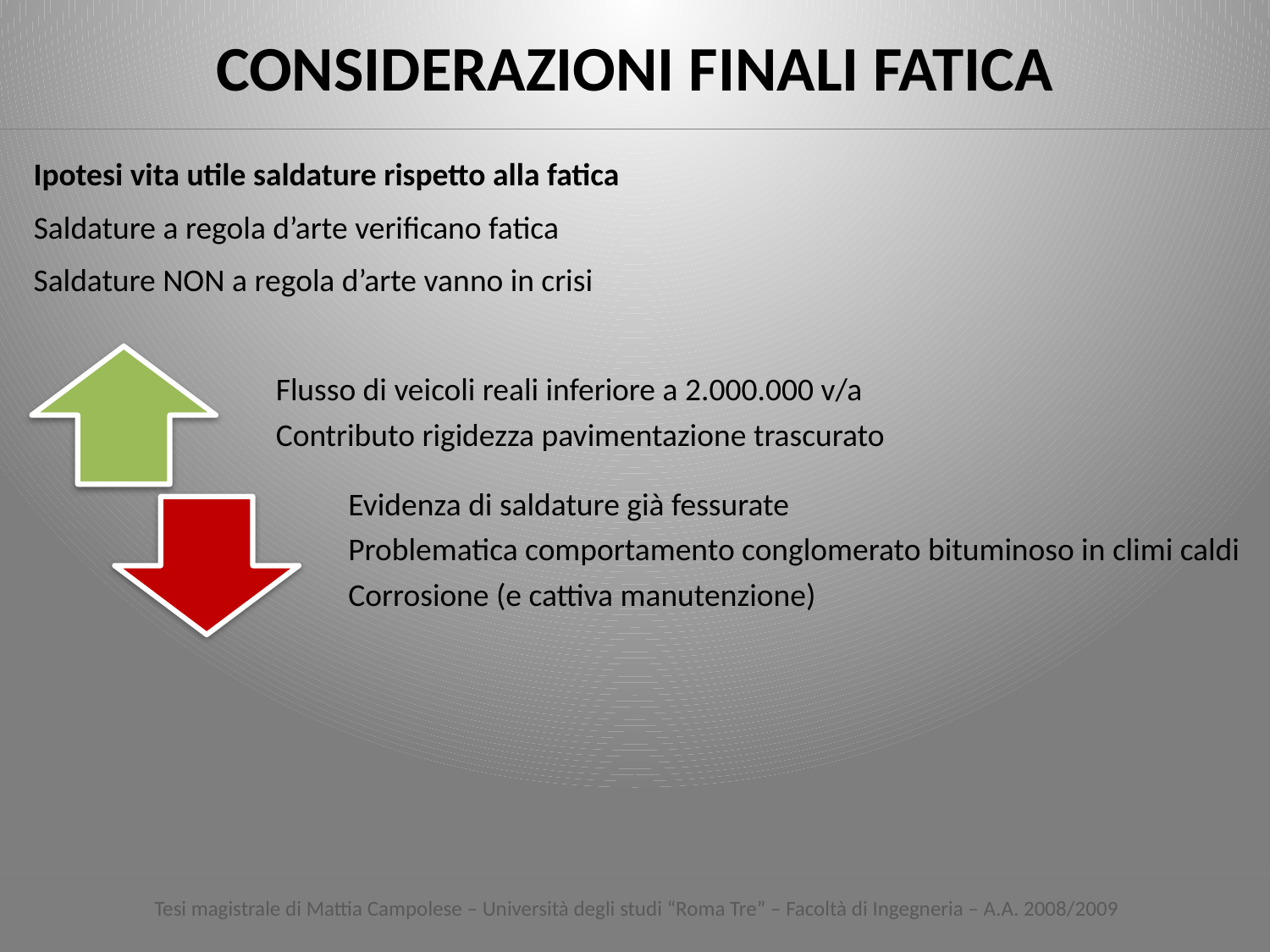

# CONSIDERAZIONI FINALI FATICA
Ipotesi vita utile saldature rispetto alla fatica
Saldature a regola d’arte verificano fatica
Saldature NON a regola d’arte vanno in crisi
Flusso di veicoli reali inferiore a 2.000.000 v/a
Contributo rigidezza pavimentazione trascurato
Evidenza di saldature già fessurate
Problematica comportamento conglomerato bituminoso in climi caldi
Corrosione (e cattiva manutenzione)
Tesi magistrale di Mattia Campolese – Università degli studi “Roma Tre” – Facoltà di Ingegneria – A.A. 2008/2009